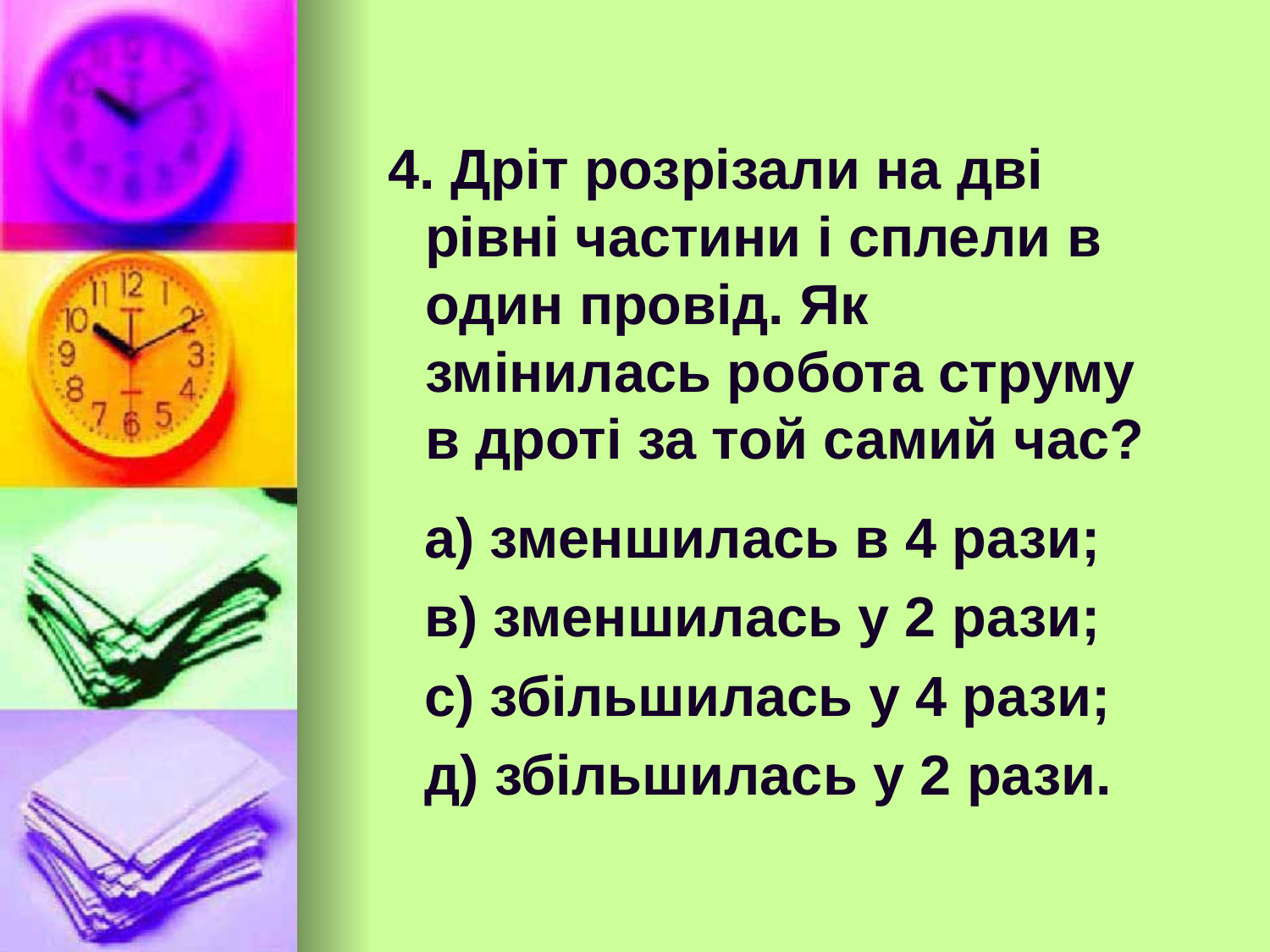

4. Дріт розрізали на дві рівні частини і сплели в один провід. Як змінилась робота струму в дроті за той самий час?

   а) зменшилась в 4 рази;
   в) зменшилась у 2 рази;
   с) збільшилась у 4 рази;
   д) збільшилась у 2 рази.
#